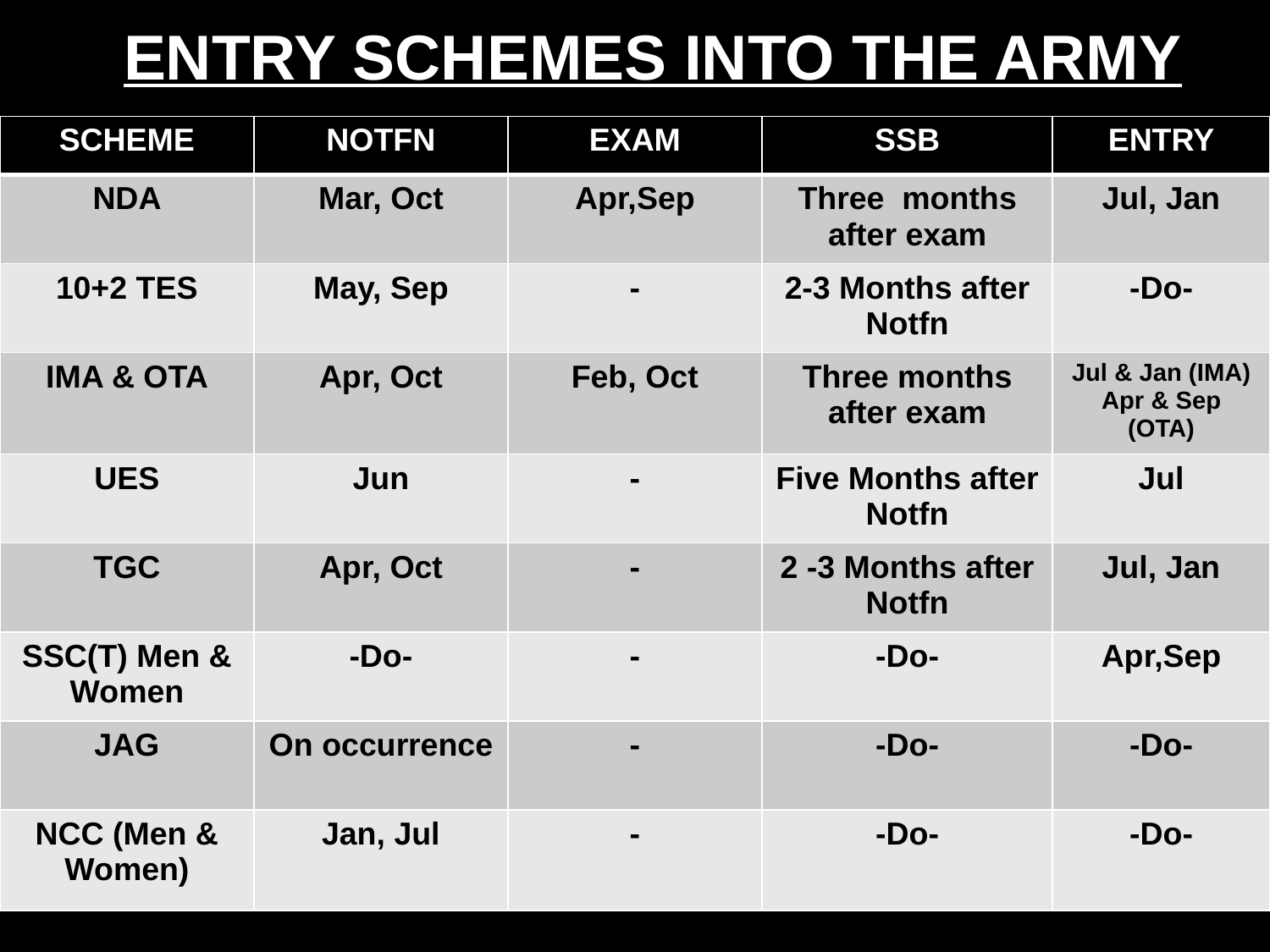

ENTRY SCHEMES INTO THE ARMY
| SCHEME | NOTFN | EXAM | SSB | ENTRY |
| --- | --- | --- | --- | --- |
| NDA | Mar, Oct | Apr,Sep | Three months after exam | Jul, Jan |
| 10+2 TES | May, Sep | - | 2-3 Months after Notfn | -Do- |
| IMA & OTA | Apr, Oct | Feb, Oct | Three months after exam | Jul & Jan (IMA) Apr & Sep (OTA) |
| UES | Jun | - | Five Months after Notfn | Jul |
| TGC | Apr, Oct | - | 2 -3 Months after Notfn | Jul, Jan |
| SSC(T) Men & Women | -Do- | - | -Do- | Apr,Sep |
| JAG | On occurrence | - | -Do- | -Do- |
| NCC (Men & Women) | Jan, Jul | - | -Do- | -Do- |